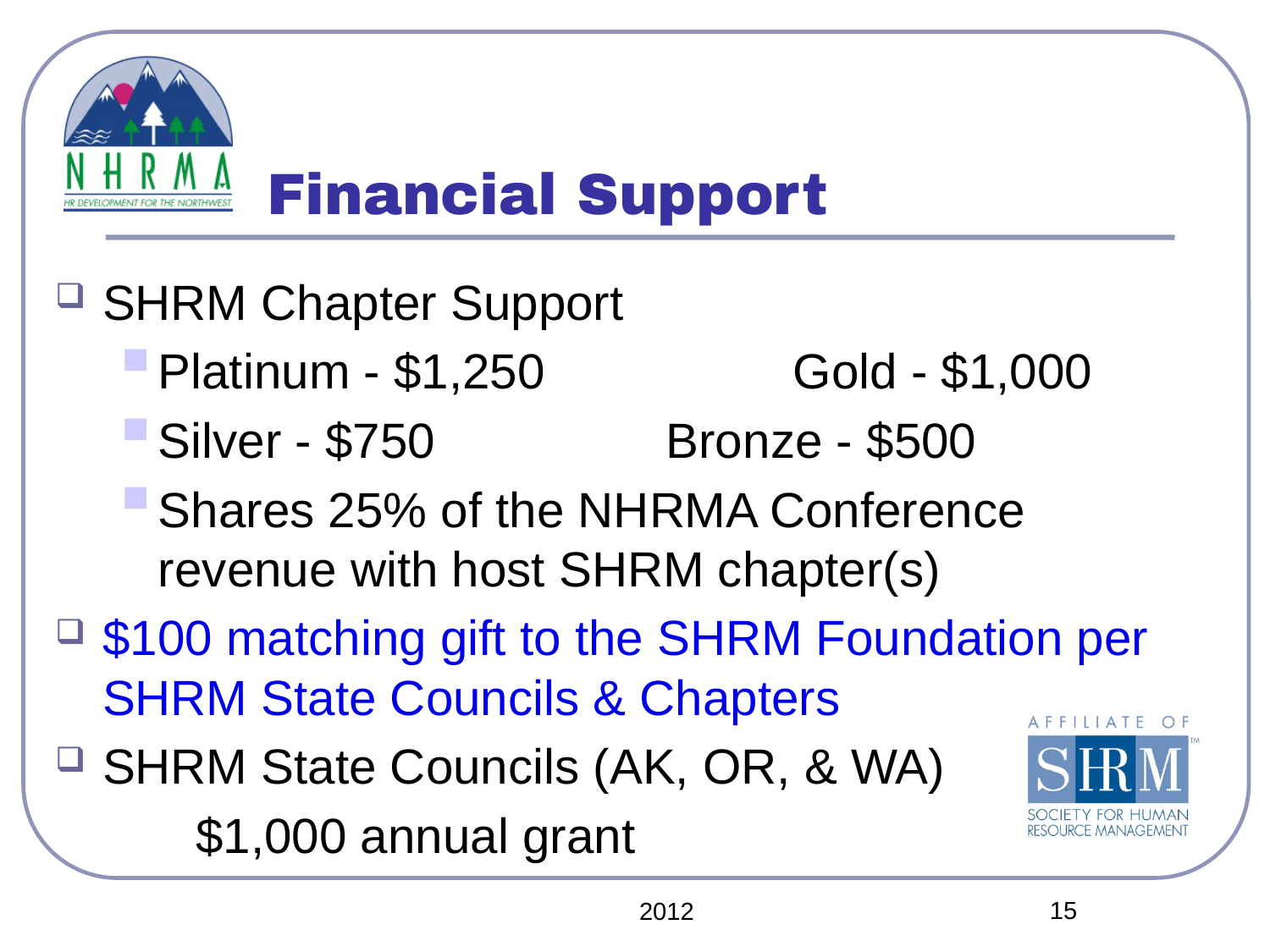

# Financial Support
SHRM Chapter Support
Platinum - $1,250		Gold - $1,000
Silver - $750		Bronze - $500
Shares 25% of the NHRMA Conference revenue with host SHRM chapter(s)
$100 matching gift to the SHRM Foundation per SHRM State Councils & Chapters
SHRM State Councils (AK, OR, & WA)
	 $1,000 annual grant

15
2012